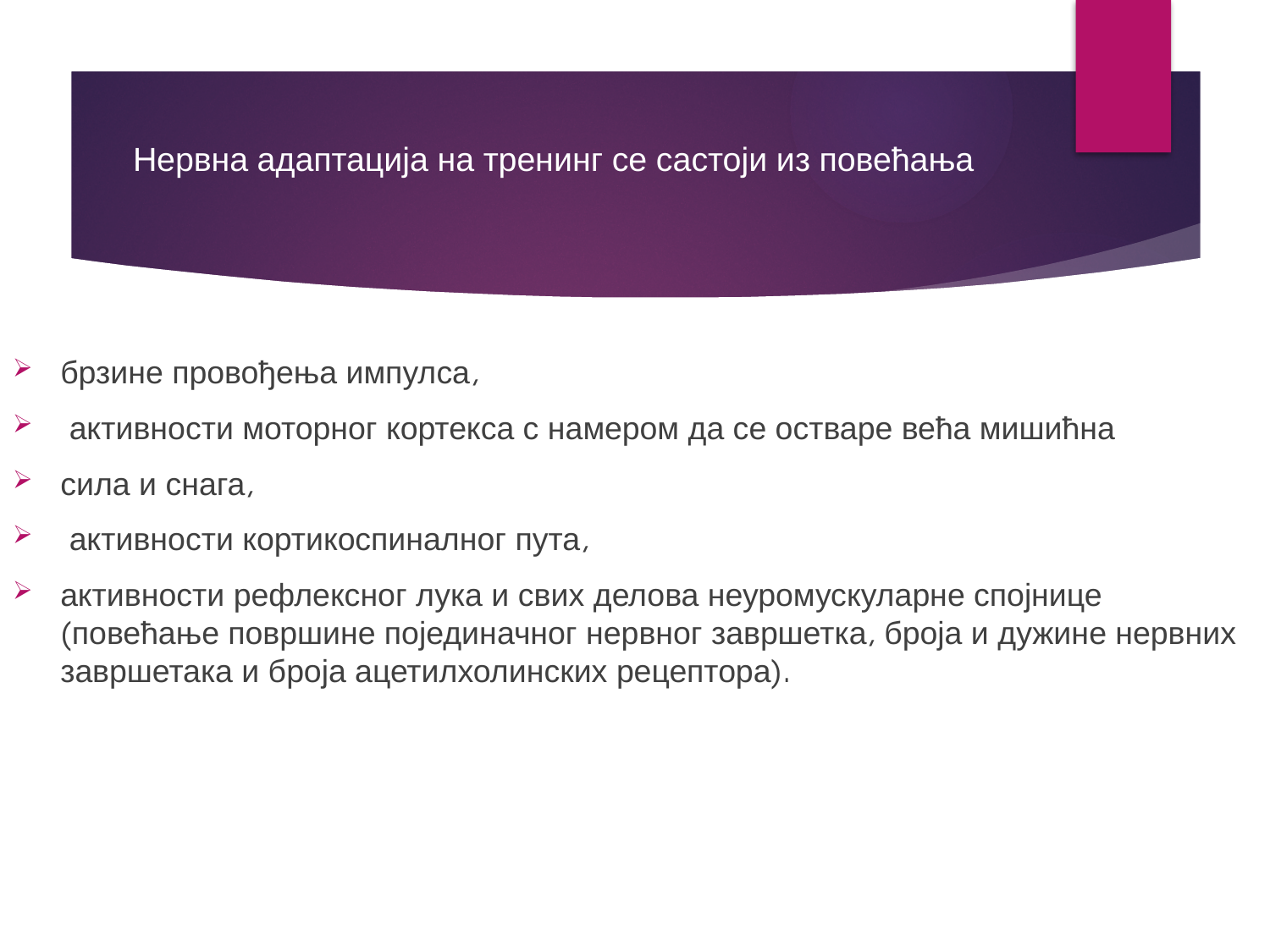

# Нервна адаптација на тренинг се састоји из повећања
брзине провођења импулса,
 активности моторног кортекса с намером да се остваре већа мишићна
сила и снага,
 активности кортикоспиналног пута,
активности рефлексног лука и свих делова неуромускуларне спојнице (повећање површине појединачног нервног завршетка, броја и дужине нервних завршетака и броја ацетилхолинских рецептора).